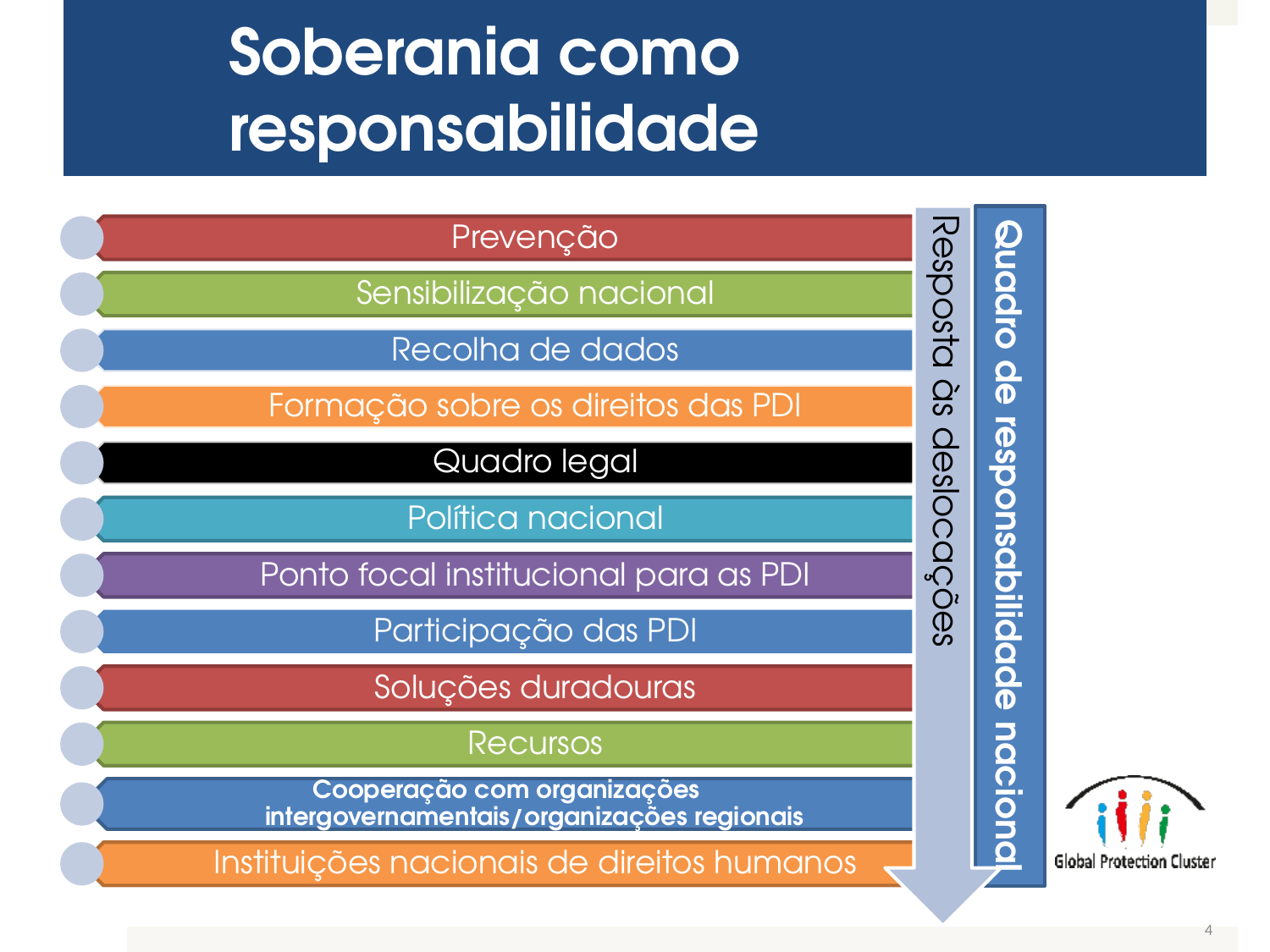

# Soberania como responsabilidade
Prevenção
Sensibilização nacional
Recolha de dados
Formação sobre os direitos das PDI
Quadro legal
Política nacional
Ponto focal institucional para as PDI
Participação das PDI
Soluções duradouras
Recursos
Cooperação com organizações         intergovernamentais/organizações regionais
Instituições nacionais de direitos humanos
Resposta às deslocações

Quadro de responsabilidade nacional